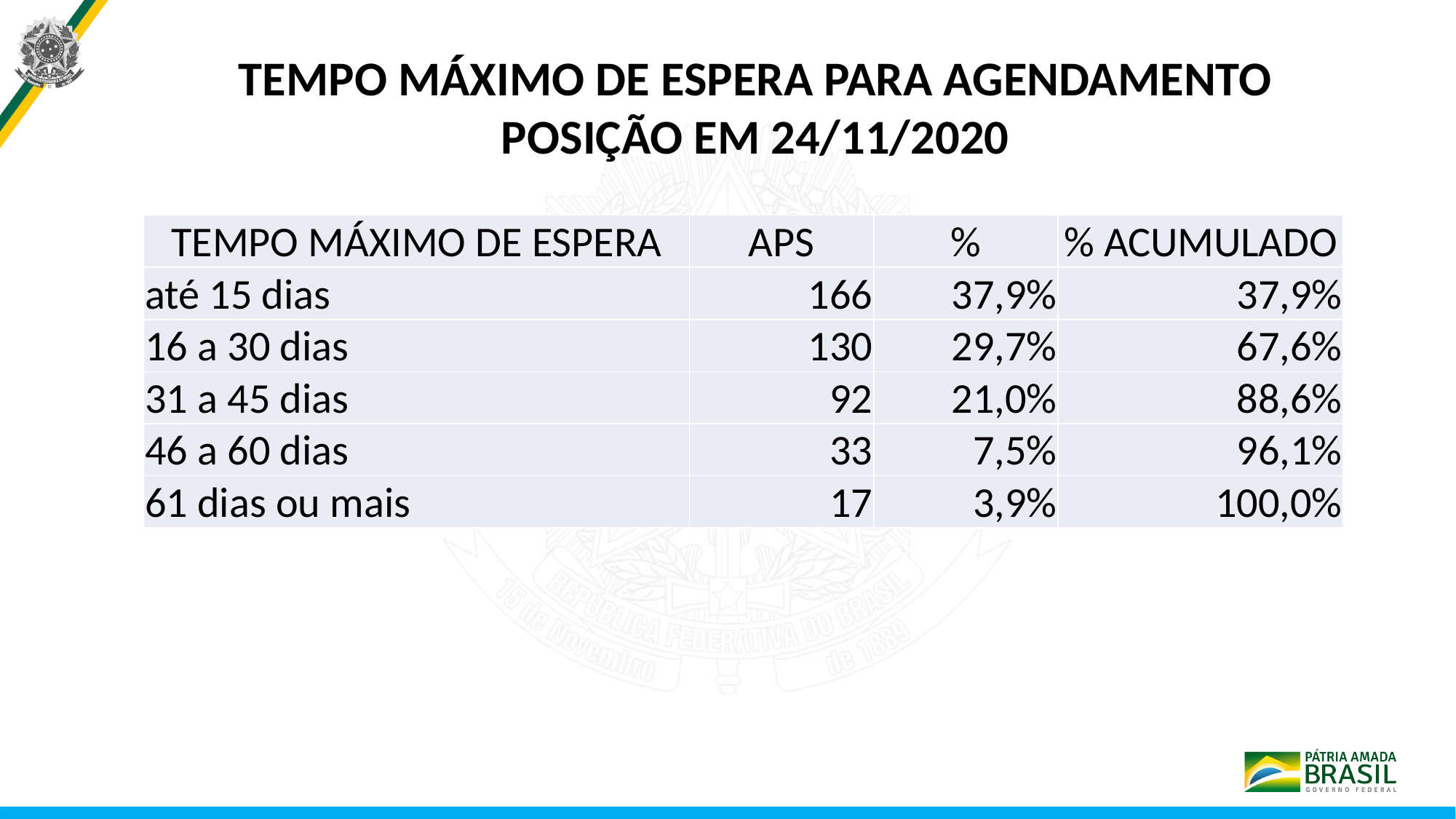

TEMPO MÁXIMO DE ESPERA PARA AGENDAMENTO
POSIÇÃO EM 24/11/2020
| TEMPO MÁXIMO DE ESPERA | APS | % | % ACUMULADO |
| --- | --- | --- | --- |
| até 15 dias | 166 | 37,9% | 37,9% |
| 16 a 30 dias | 130 | 29,7% | 67,6% |
| 31 a 45 dias | 92 | 21,0% | 88,6% |
| 46 a 60 dias | 33 | 7,5% | 96,1% |
| 61 dias ou mais | 17 | 3,9% | 100,0% |